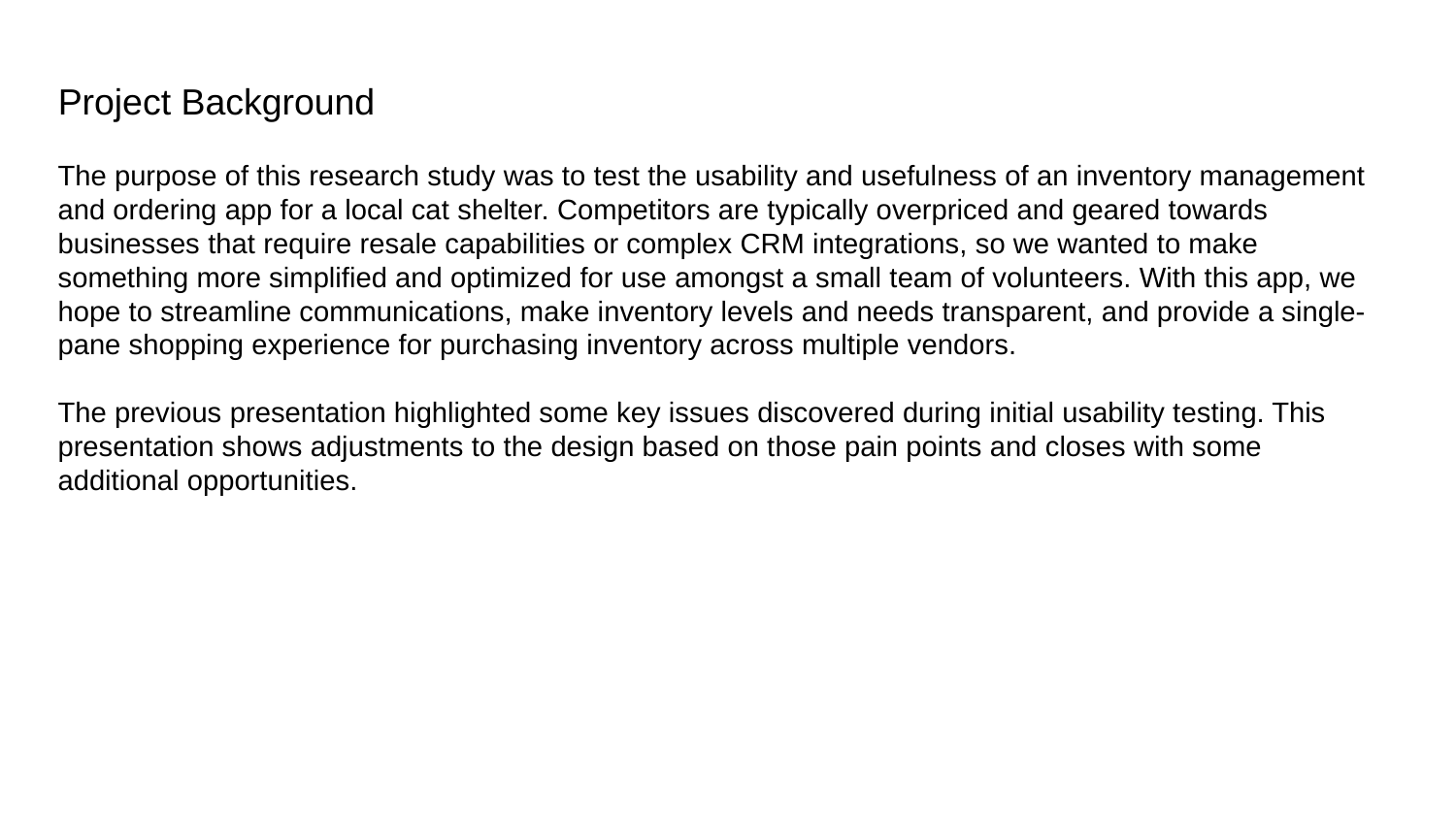

Project Background

The purpose of this research study was to test the usability and usefulness of an inventory management and ordering app for a local cat shelter. Competitors are typically overpriced and geared towards businesses that require resale capabilities or complex CRM integrations, so we wanted to make something more simplified and optimized for use amongst a small team of volunteers. With this app, we hope to streamline communications, make inventory levels and needs transparent, and provide a single-pane shopping experience for purchasing inventory across multiple vendors.

The previous presentation highlighted some key issues discovered during initial usability testing. This presentation shows adjustments to the design based on those pain points and closes with some additional opportunities.